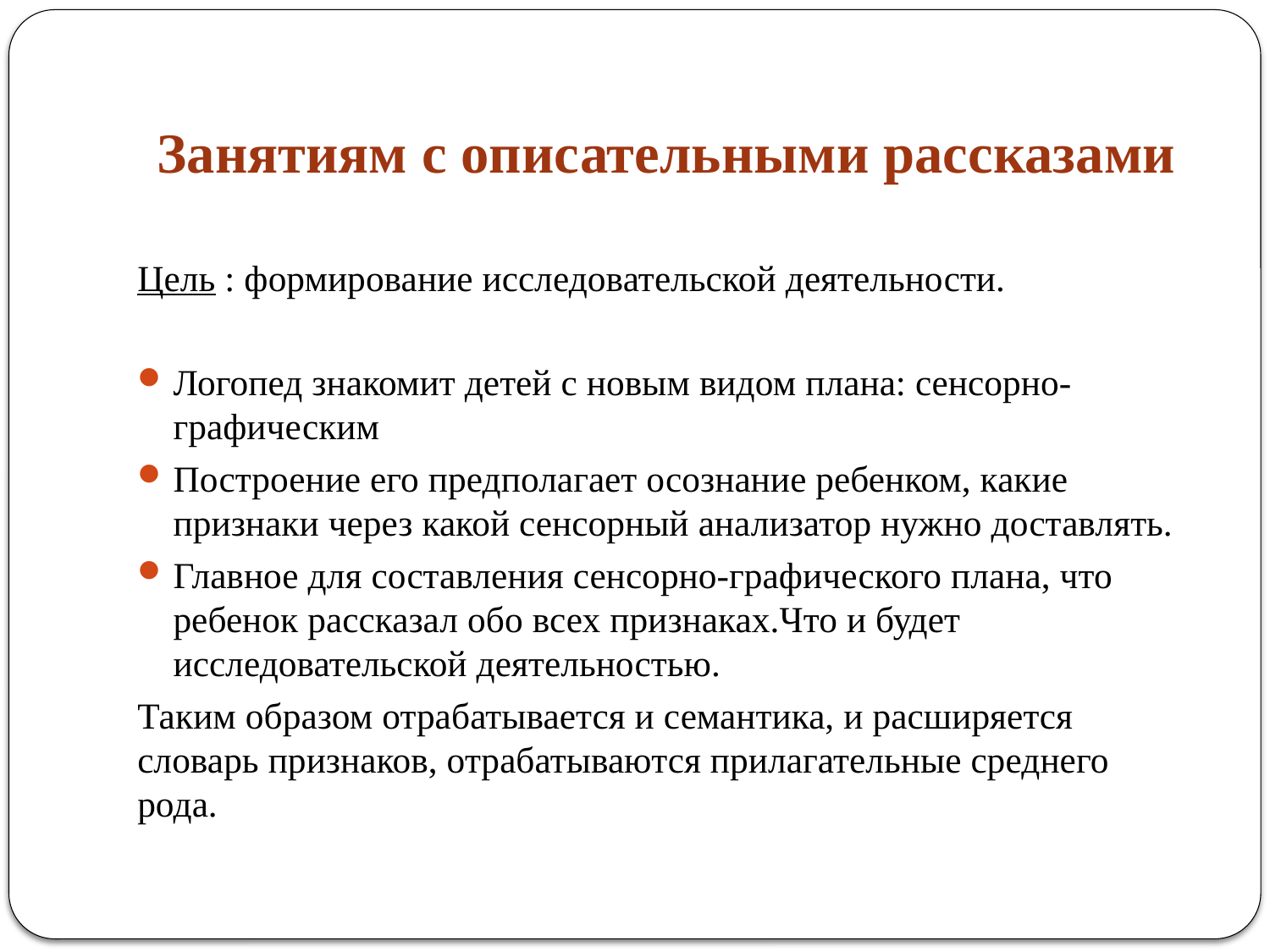

# Занятиям с описательными рассказами

Цель : формирование исследовательской деятельности.

Логопед знакомит детей с новым видом плана: сенсорно-графическим
Построение его предполагает осознание ребенком, какие признаки через какой сенсорный анализатор нужно доставлять.
Главное для составления сенсорно-графического плана, что ребенок рассказал обо всех признаках.Что и будет исследовательской деятельностью.
Таким образом отрабатывается и семантика, и расширяется словарь признаков, отрабатываются прилагательные среднего рода.